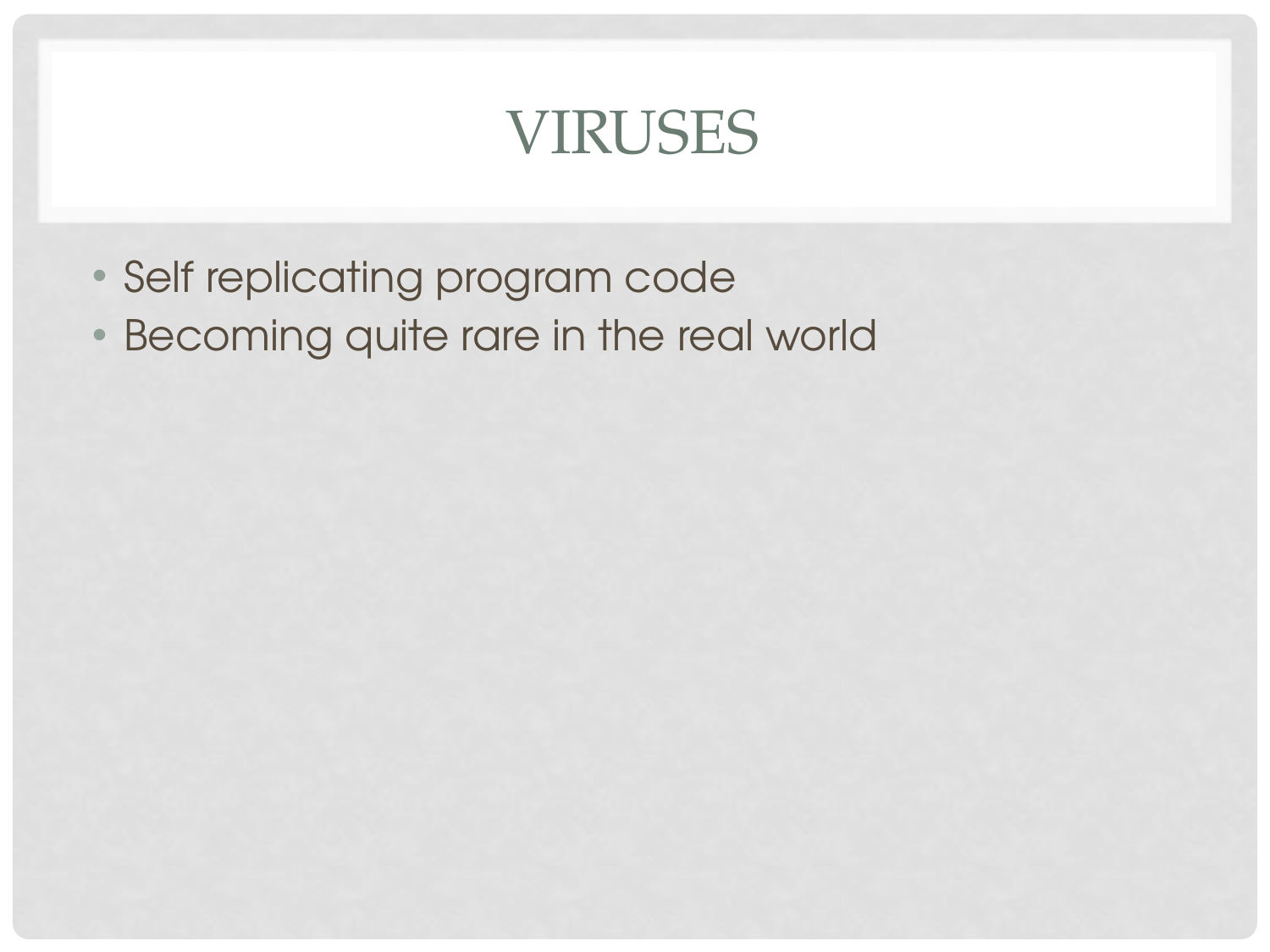

# viruses
Self replicating program code
Becoming quite rare in the real world